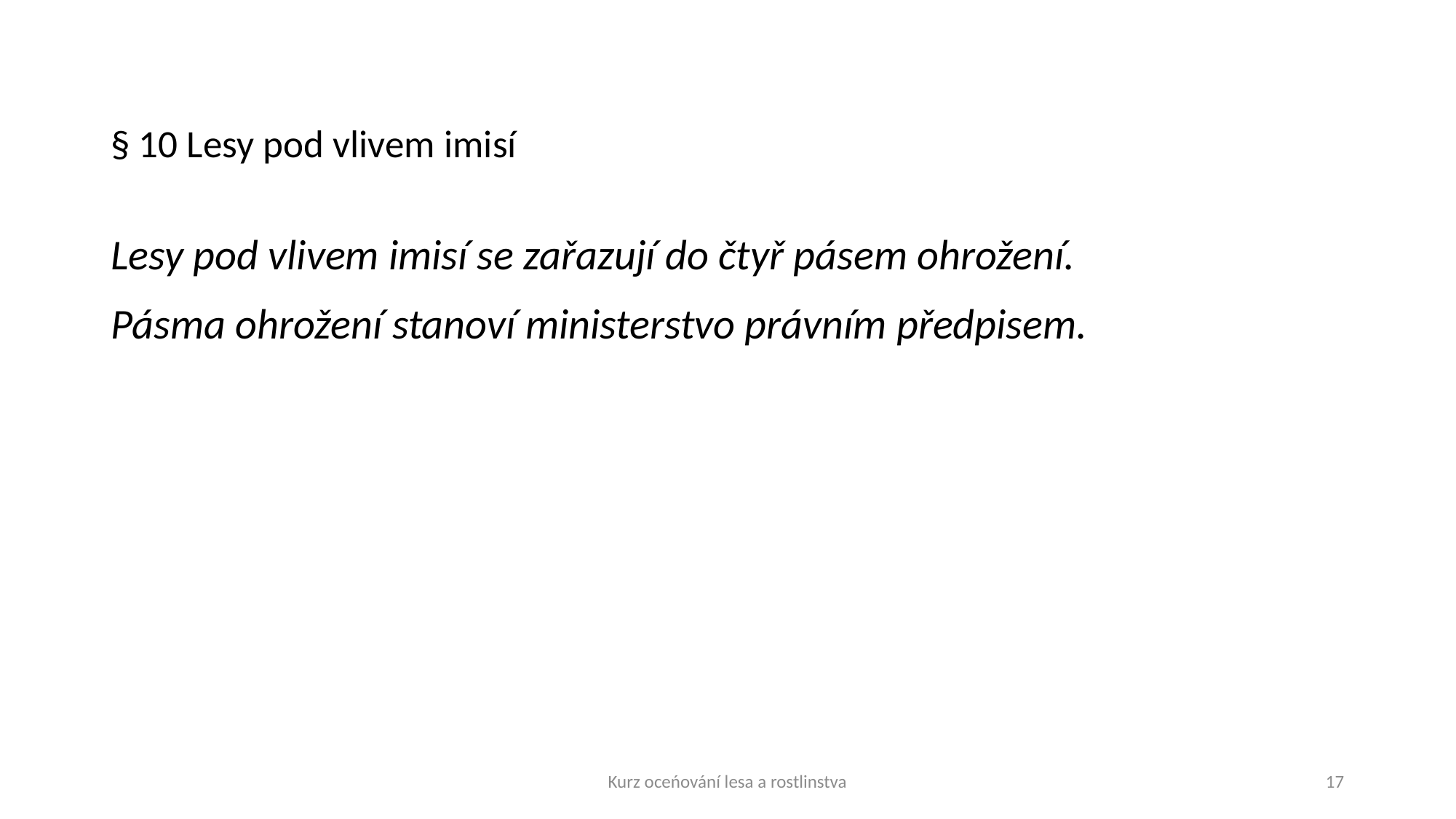

# § 10 Lesy pod vlivem imisí
Lesy pod vlivem imisí se zařazují do čtyř pásem ohrožení.
Pásma ohrožení stanoví ministerstvo právním předpisem.

Kurz oceńování lesa a rostlinstva
17